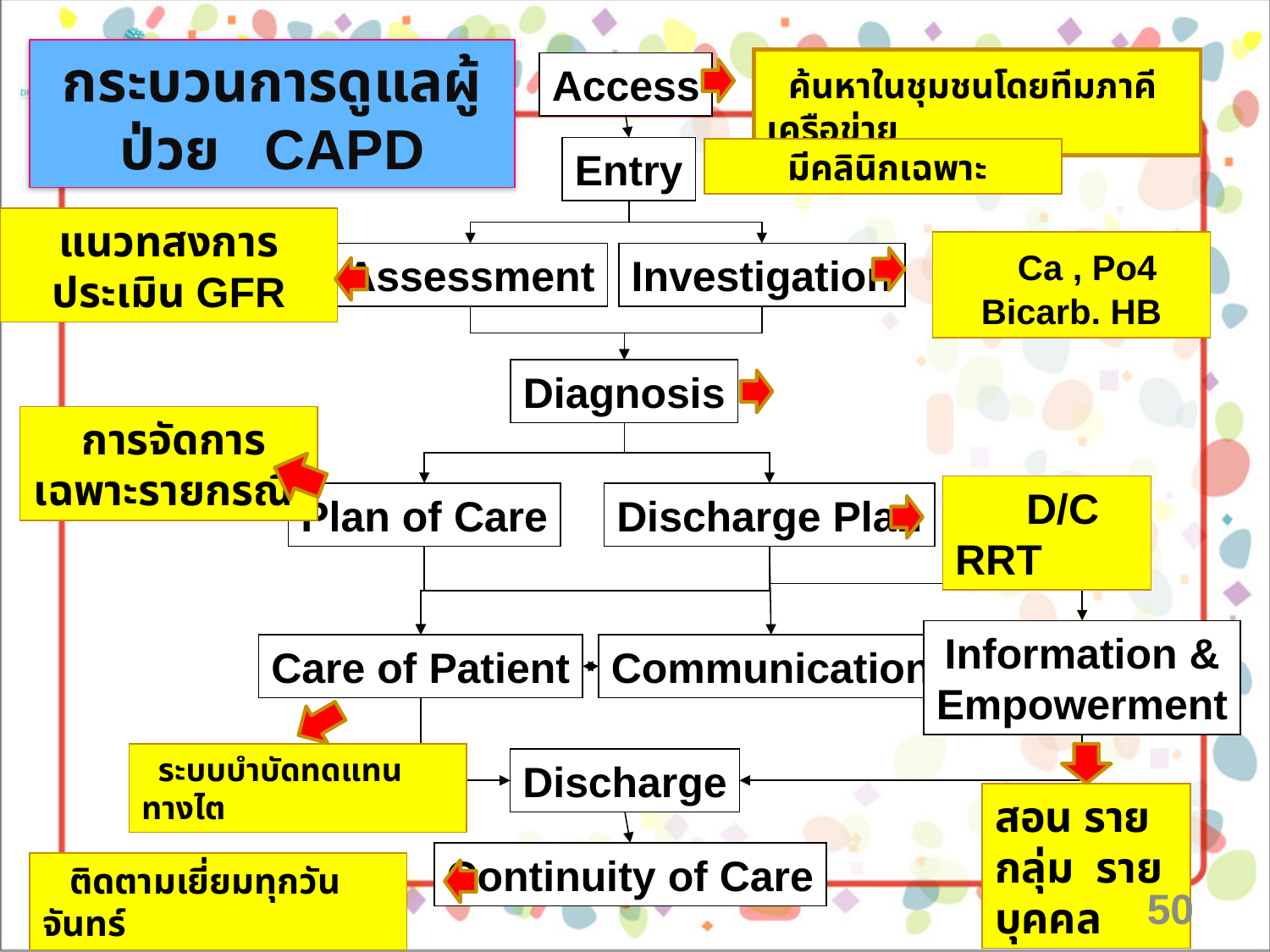

กระบวนการดูแลผู้ป่วย   CAPD
  ค้นหาในชุมชนโดยทีมภาคีเครือข่าย
Access

Entry
 มีคลินิกเฉพาะ
แนวทสงการประเมิน GFR
   Ca , Po4 Bicarb. HB
Assessment
Investigation

Diagnosis

 การจัดการเฉพาะรายกรณี

      D/C RRT
Plan of Care
Discharge Plan

Information &
Empowerment
Care of Patient
Communication

  ระบบบำบัดทดแทนทางไต

Discharge
สอน รายกลุ่ม  รายบุคคล
Continuity of Care
   ติดตามเยี่ยมทุกวันจันทร์

50